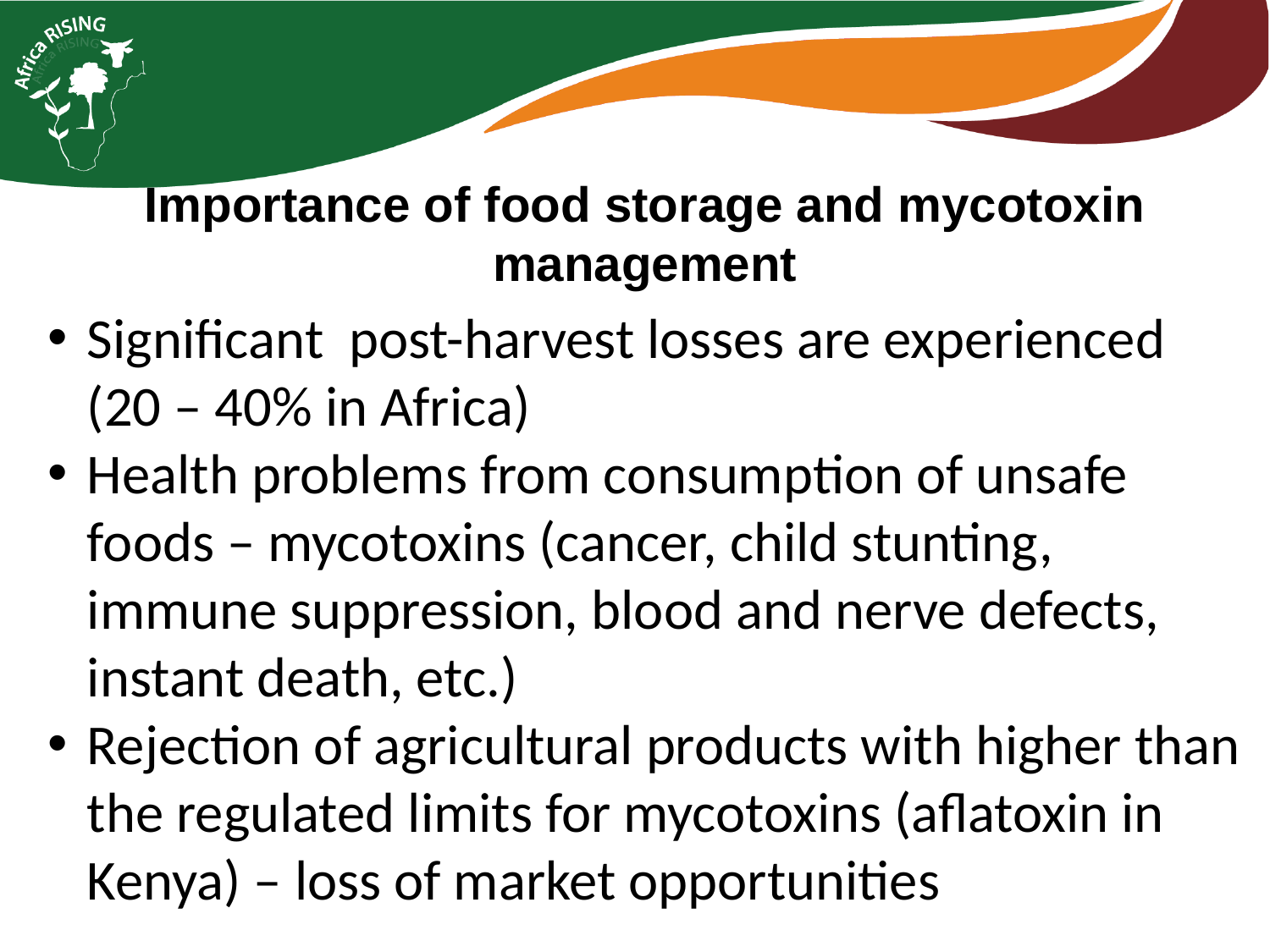

Importance of food storage and mycotoxin management
Significant  post-harvest losses are experienced (20 – 40% in Africa)
Health problems from consumption of unsafe foods – mycotoxins (cancer, child stunting, immune suppression, blood and nerve defects, instant death, etc.)
Rejection of agricultural products with higher than the regulated limits for mycotoxins (aflatoxin in Kenya) – loss of market opportunities